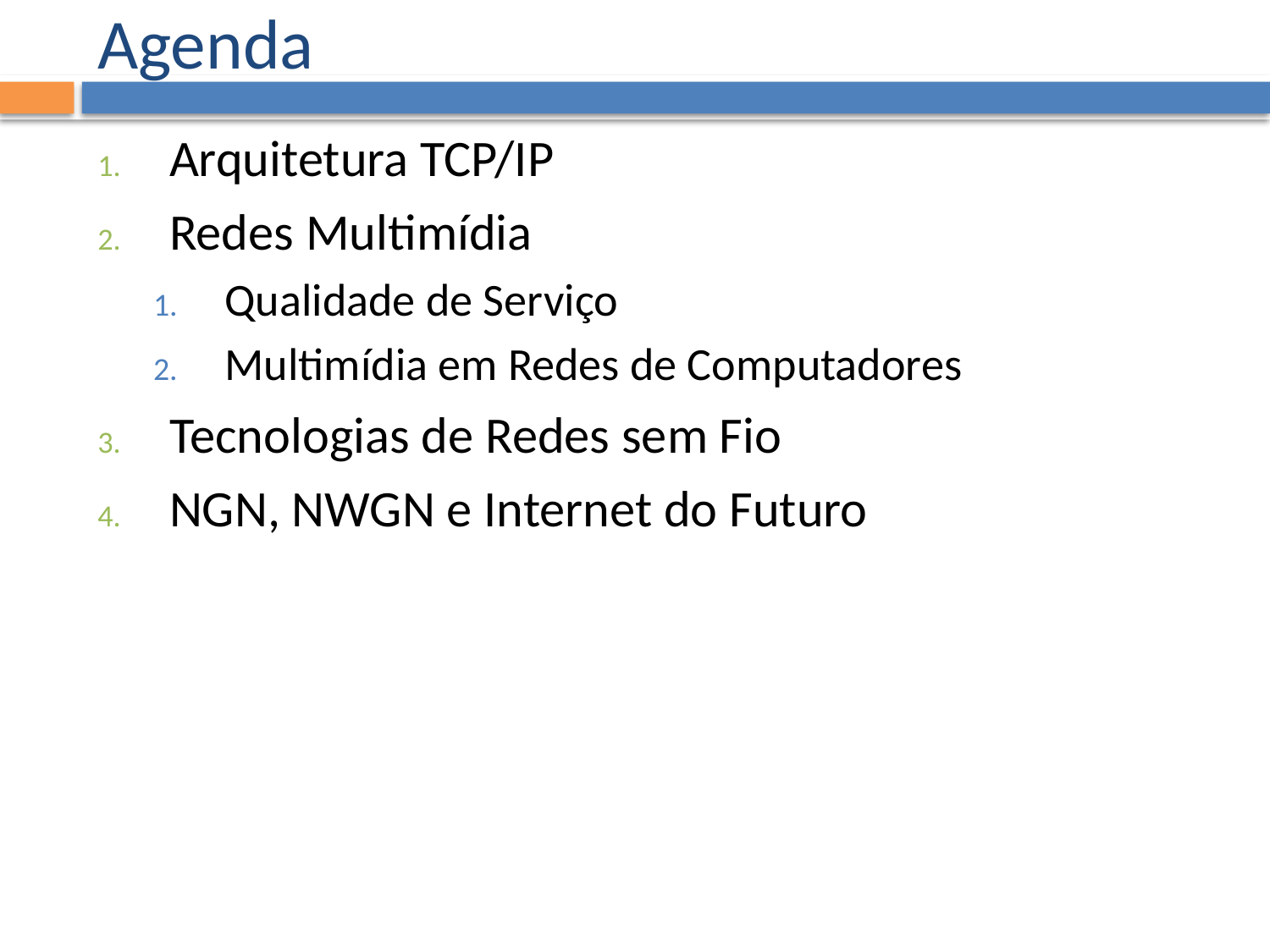

# Agenda
Arquitetura TCP/IP
Redes Multimídia
Qualidade de Serviço
Multimídia em Redes de Computadores
Tecnologias de Redes sem Fio
NGN, NWGN e Internet do Futuro